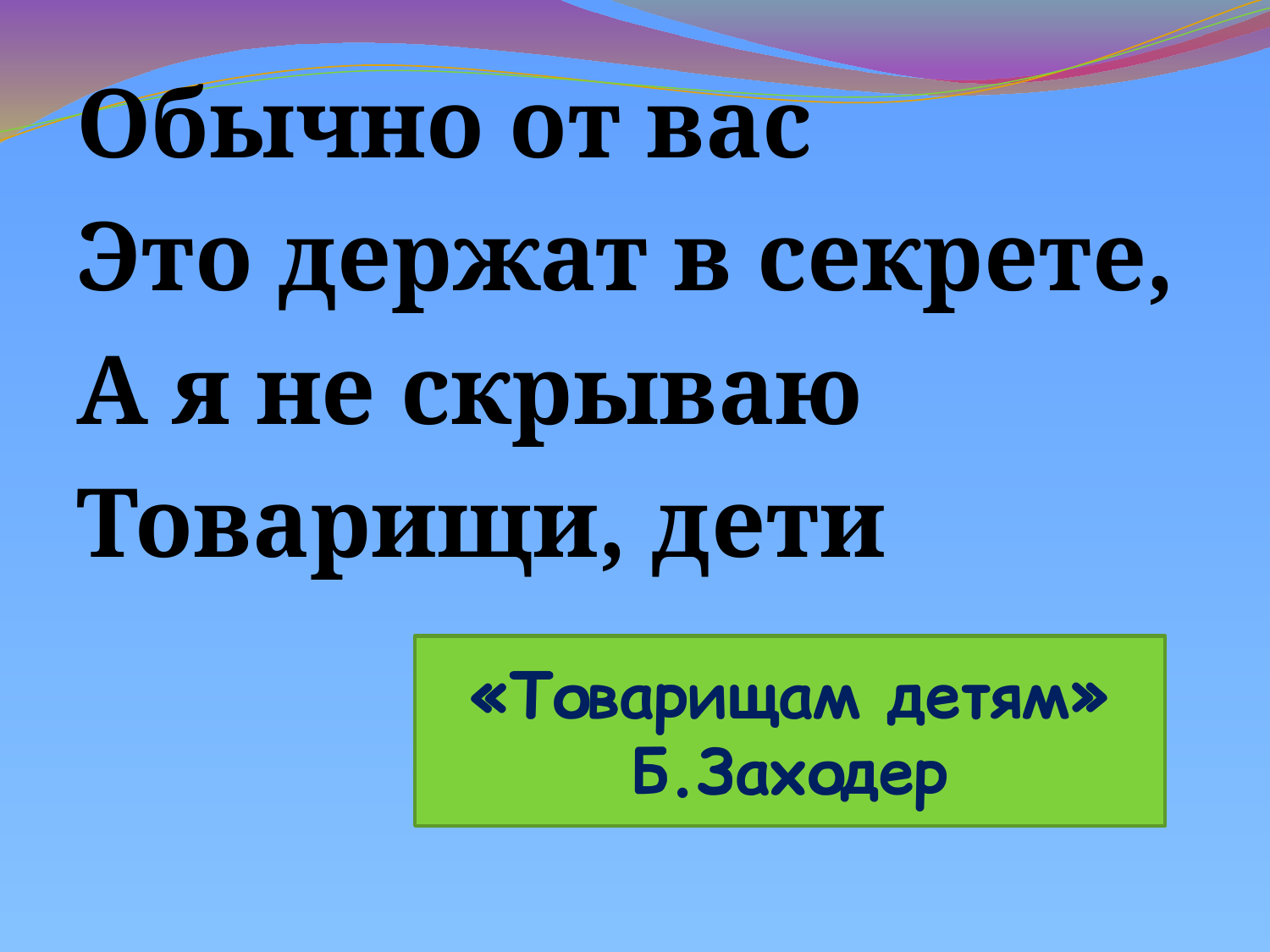

Обычно от вас
Это держат в секрете,
А я не скрываю
Товарищи, дети
«Товарищам детям»
Б.Заходер